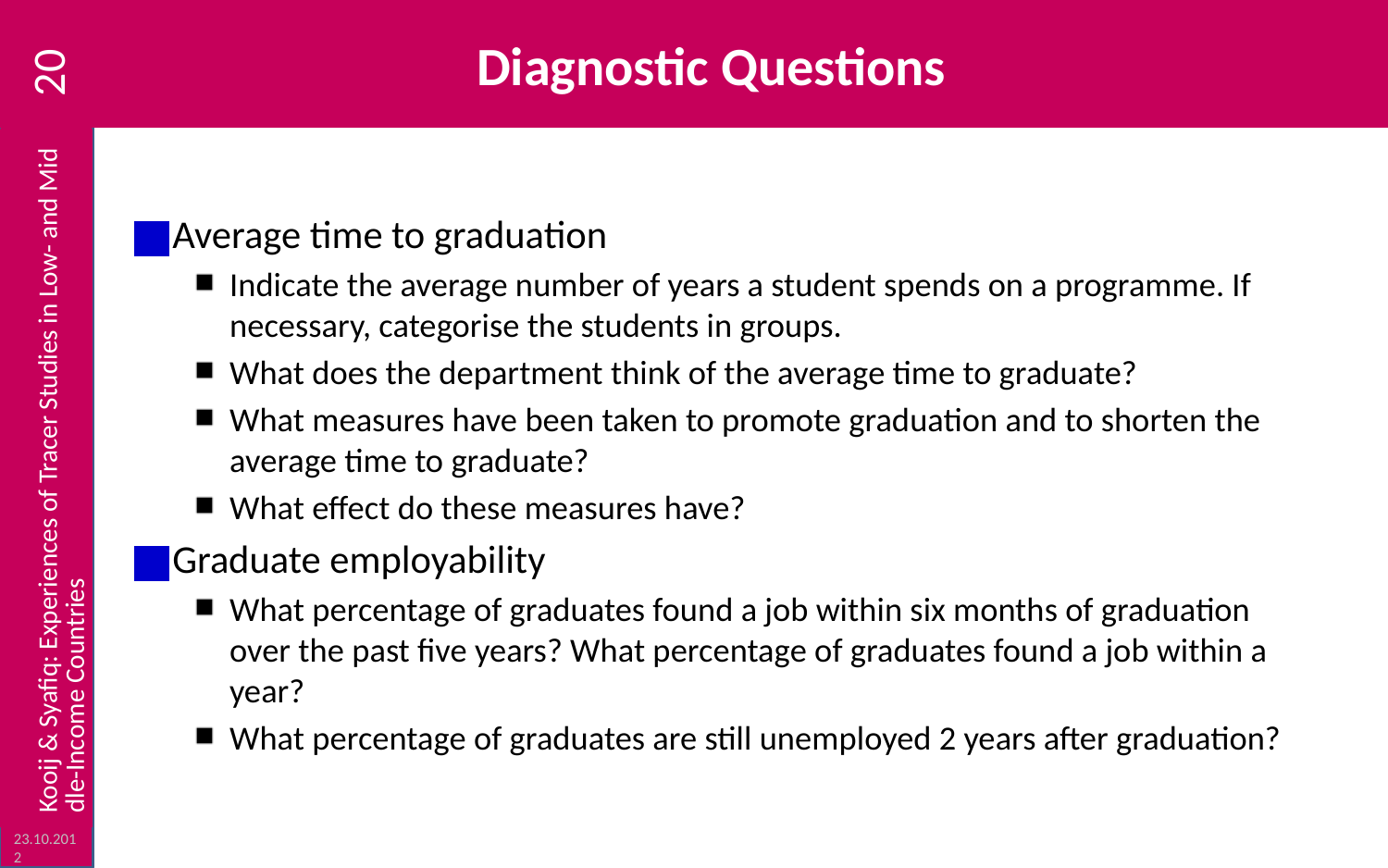

# Diagnostic Questions
20
Average time to graduation
Indicate the average number of years a student spends on a programme. If necessary, categorise the students in groups.
What does the department think of the average time to graduate?
What measures have been taken to promote graduation and to shorten the average time to graduate?
What effect do these measures have?
Graduate employability
What percentage of graduates found a job within six months of graduation over the past five years? What percentage of graduates found a job within a year?
What percentage of graduates are still unemployed 2 years after graduation?
Kooij & Syafiq: Experiences of Tracer Studies in Low- and Middle-Income Countries
23.10.2012